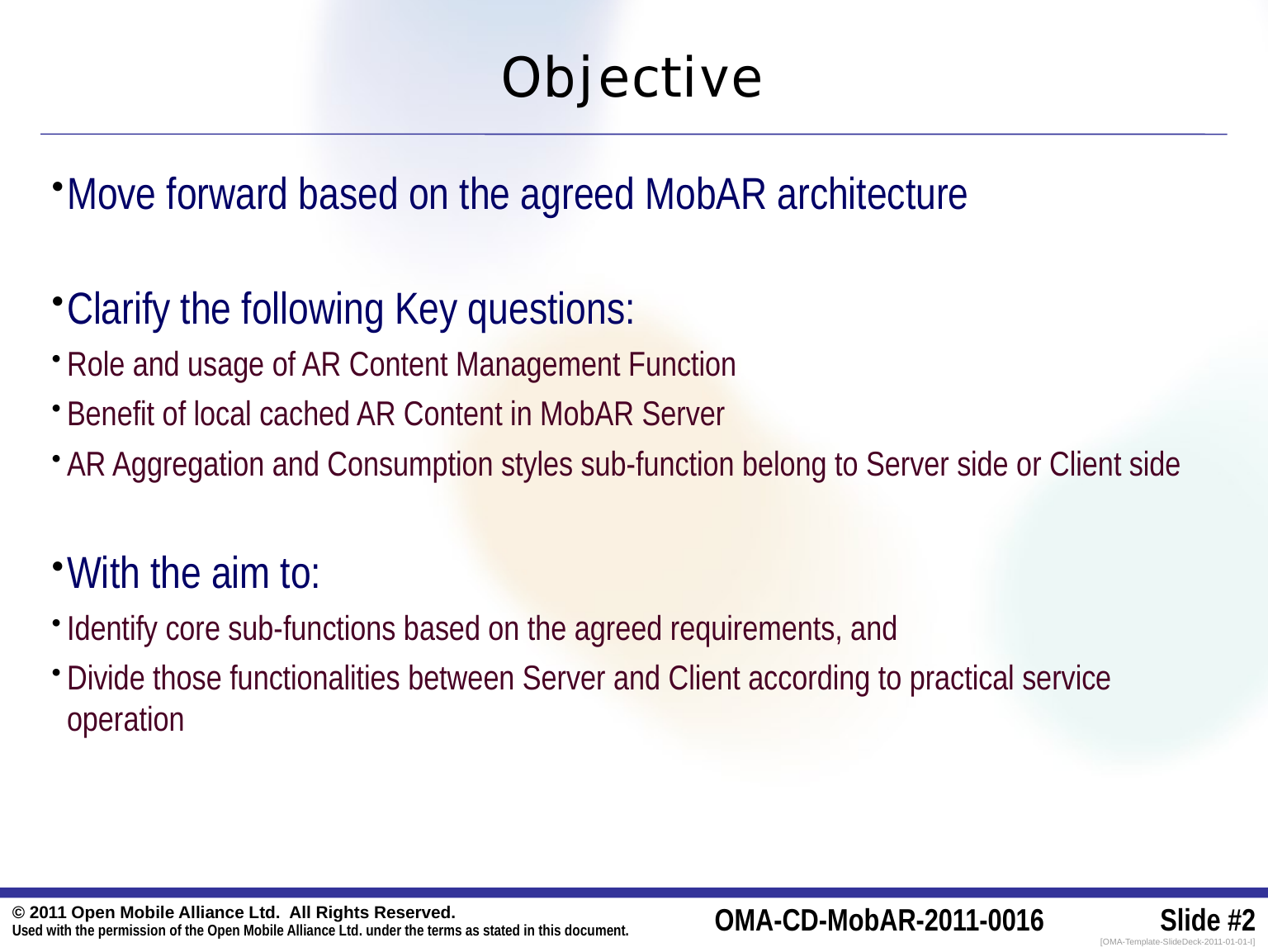

# Objective
Move forward based on the agreed MobAR architecture

Clarify the following Key questions:
Role and usage of AR Content Management Function
Benefit of local cached AR Content in MobAR Server
AR Aggregation and Consumption styles sub-function belong to Server side or Client side

With the aim to:
Identify core sub-functions based on the agreed requirements, and
Divide those functionalities between Server and Client according to practical service operation